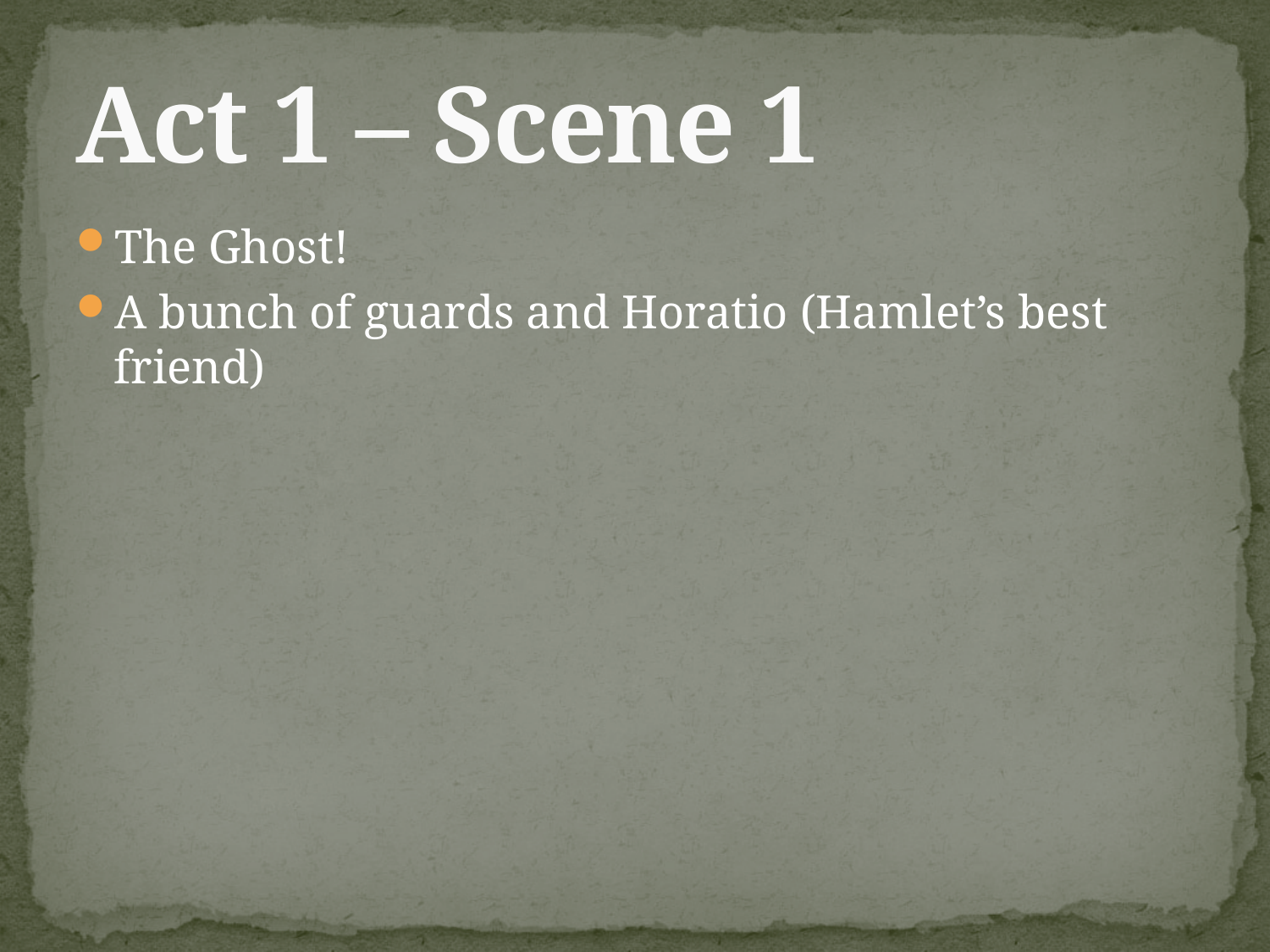

# Act 1 – Scene 1
The Ghost!
A bunch of guards and Horatio (Hamlet’s best friend)